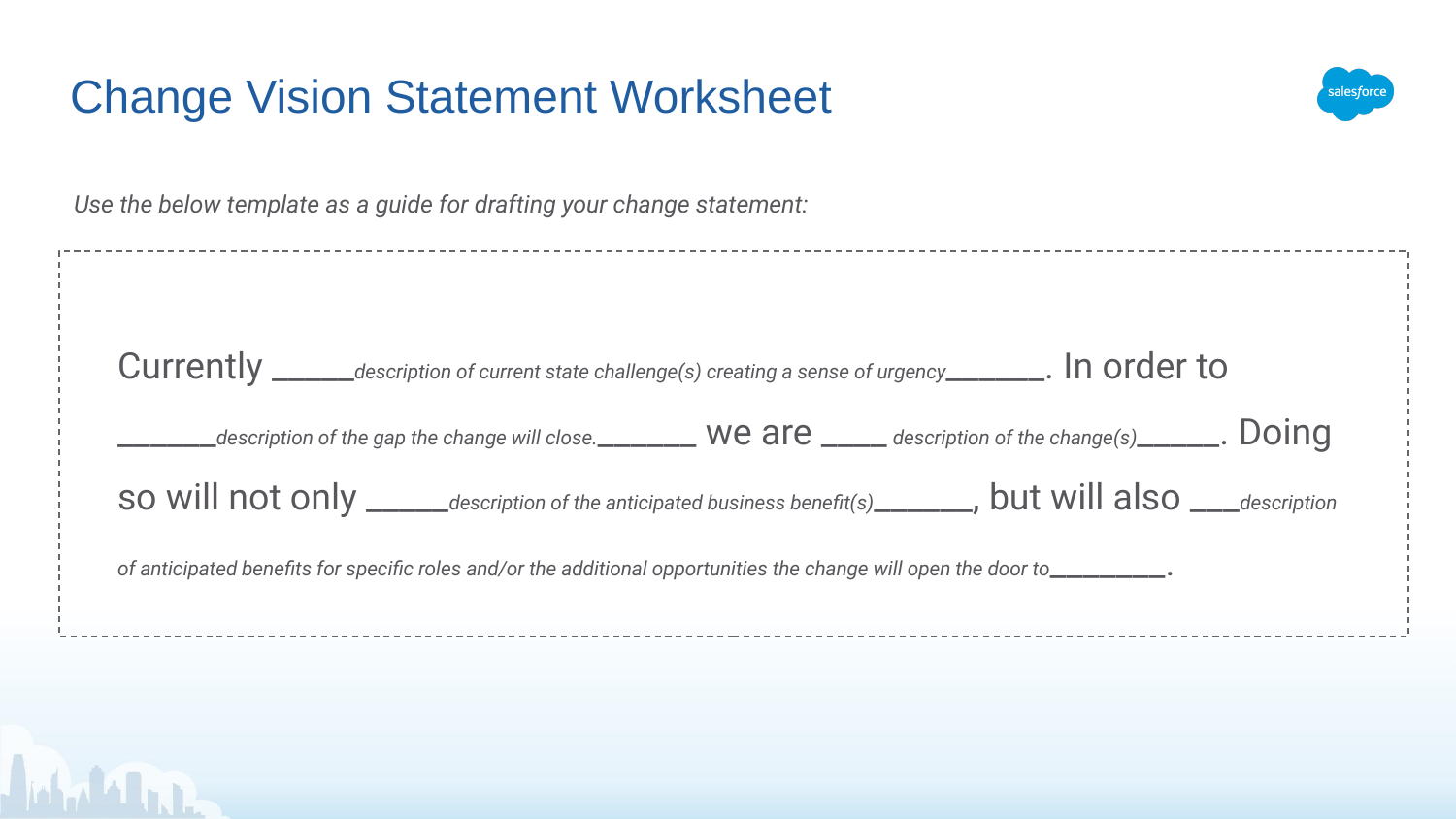

# Change Vision Statement Worksheet
Use the below template as a guide for drafting your change statement:

Currently _____description of current state challenge(s) creating a sense of urgency______. In order to ______description of the gap the change will close.______ we are ____ description of the change(s)_____. Doing so will not only _____description of the anticipated business benefit(s)______, but will also ___description of anticipated benefits for specific roles and/or the additional opportunities the change will open the door to_______.